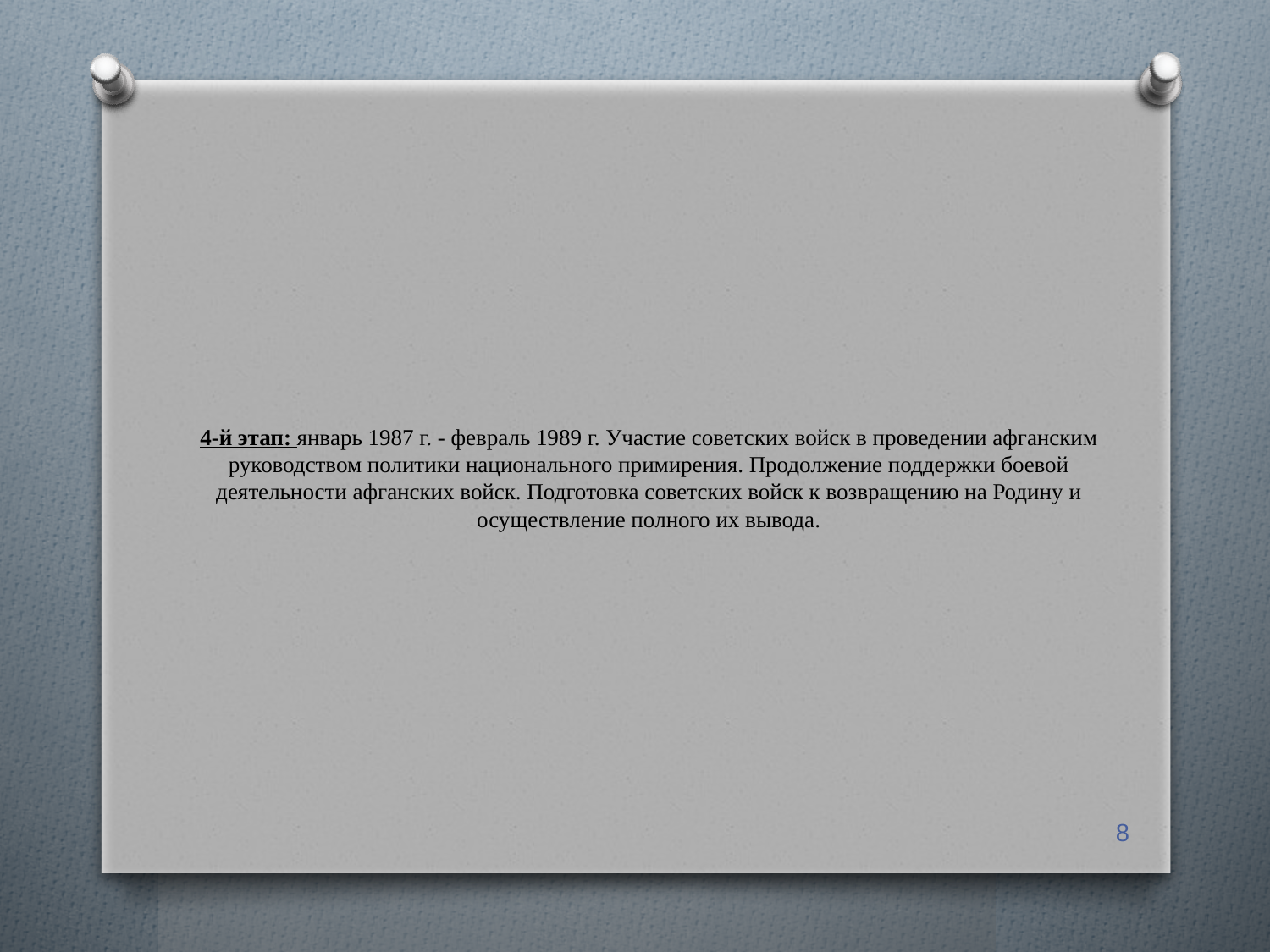

# 4-й этап: январь 1987 г. - февраль 1989 г. Участие советских войск в проведении афганским руководством политики национального примирения. Продолжение поддержки боевой деятельности афганских войск. Подготовка советских войск к возвращению на Родину и осуществление полного их вывода.
8